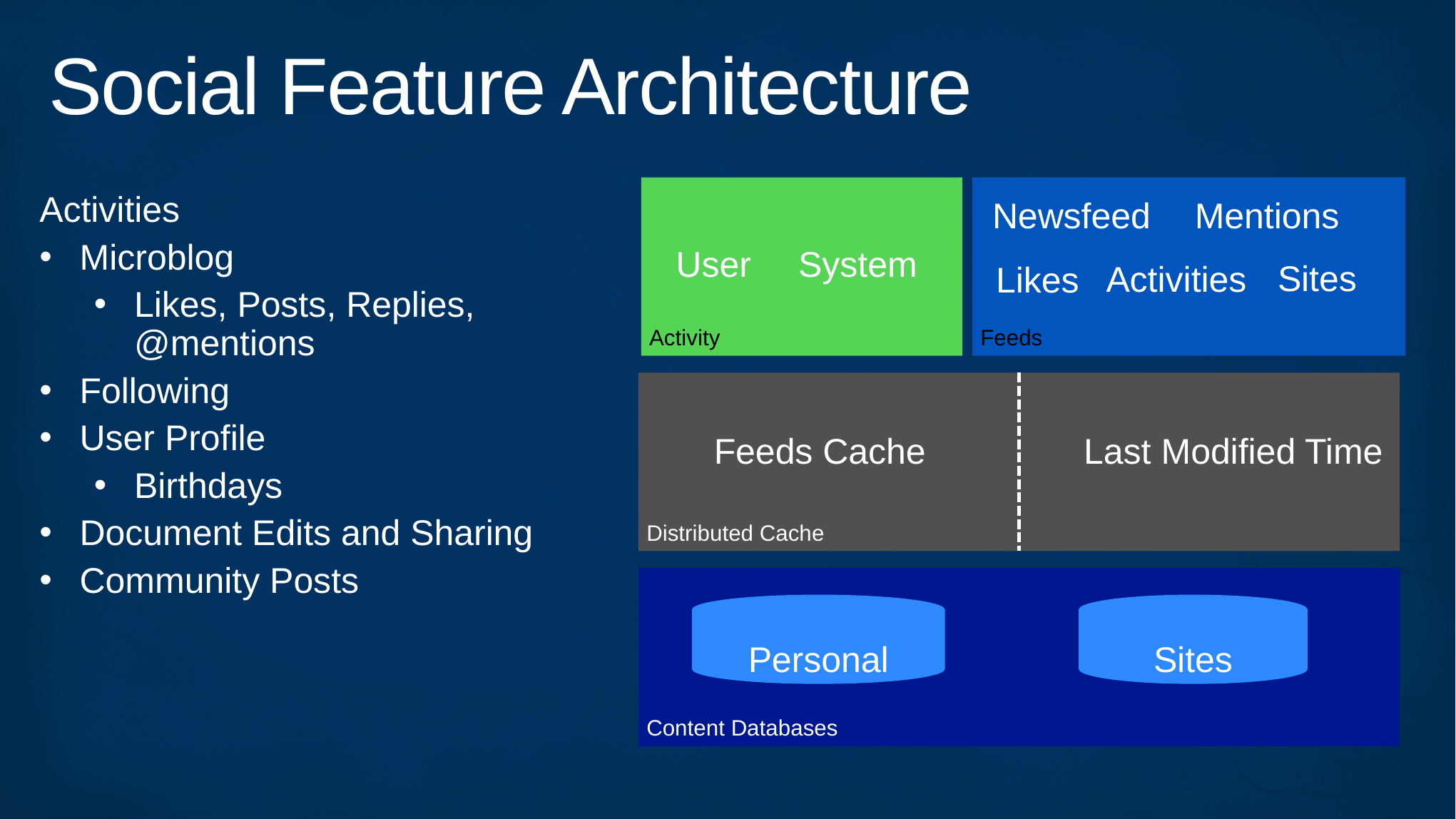

# Social Feature Architecture

Activities
Microblog
Likes, Posts, Replies, @mentions
Following
User Profile
Birthdays
Document Edits and Sharing
Community Posts

Activity
Feeds
Newsfeed
Mentions
User
System
Sites
Activities
Likes
Distributed Cache
Feeds Cache
Last Modified Time
Content Databases
Personal
Sites